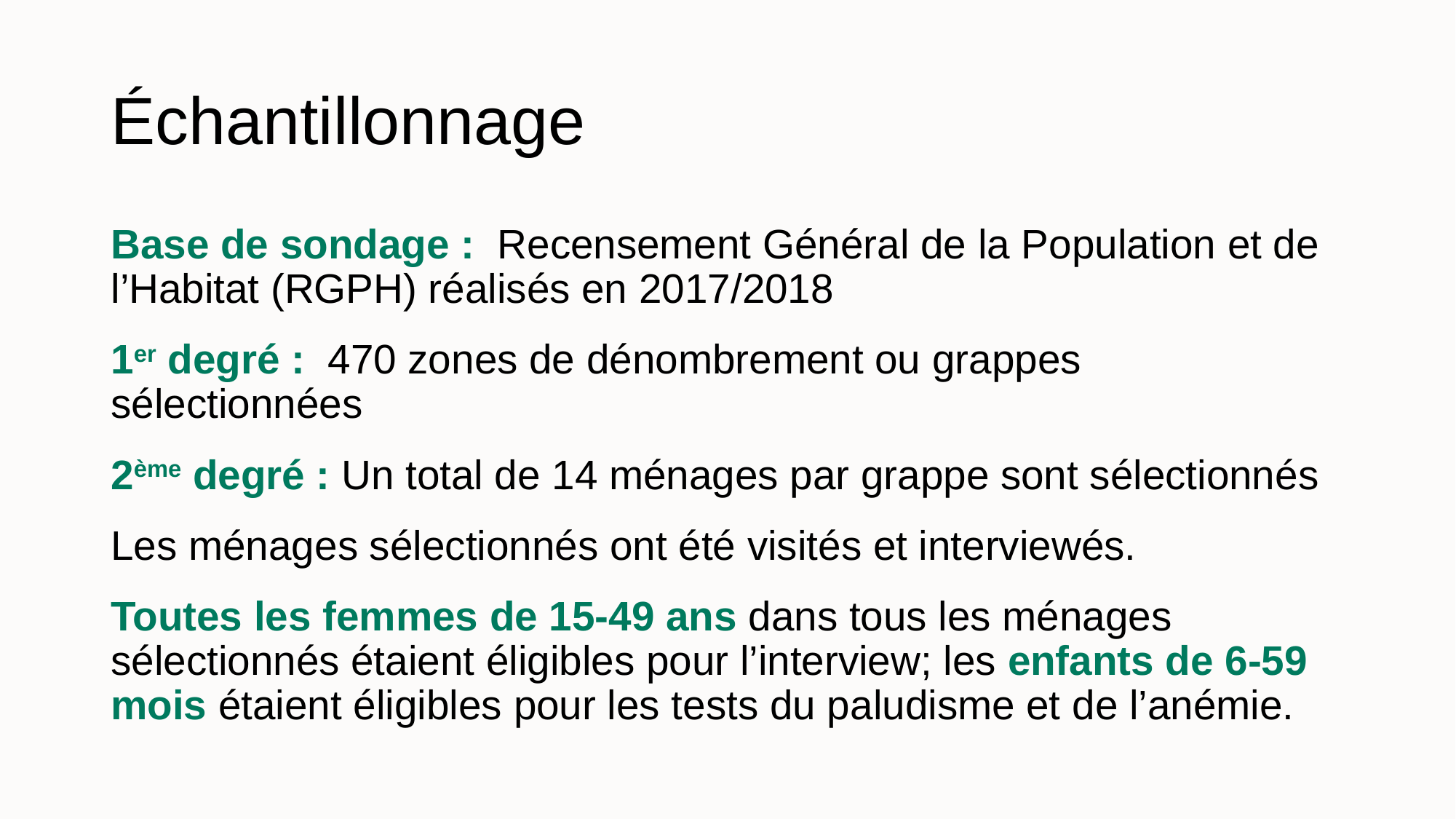

# Échantillonnage
Base de sondage :  Recensement Général de la Population et de l’Habitat (RGPH) réalisés en 2017/2018
1er degré :  470 zones de dénombrement ou grappes sélectionnées
2ème degré : Un total de 14 ménages par grappe sont sélectionnés
Les ménages sélectionnés ont été visités et interviewés.
Toutes les femmes de 15-49 ans dans tous les ménages sélectionnés étaient éligibles pour l’interview; les enfants de 6-59 mois étaient éligibles pour les tests du paludisme et de l’anémie.